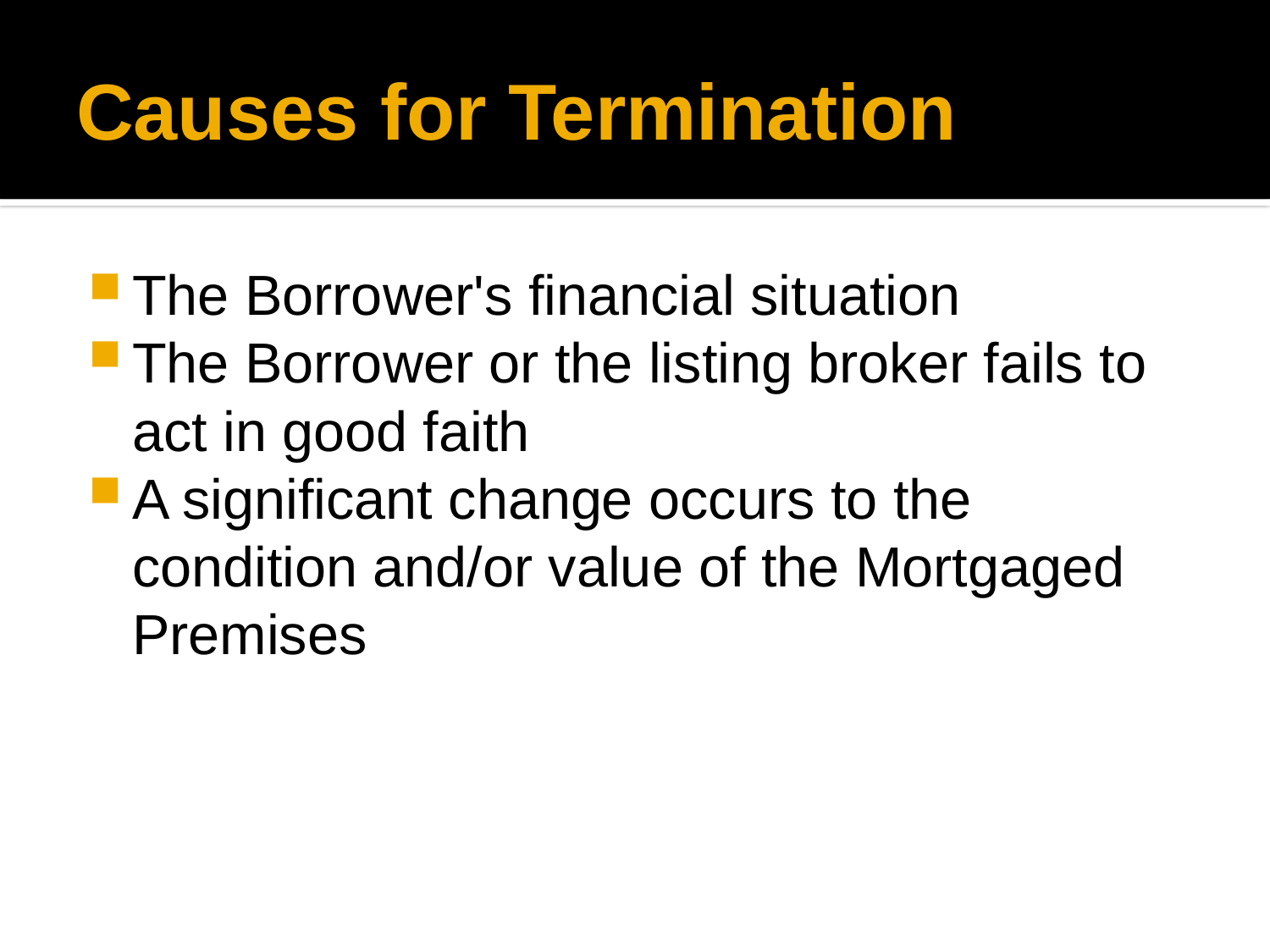

# Causes for Termination
The Borrower's financial situation
The Borrower or the listing broker fails to act in good faith
A significant change occurs to the condition and/or value of the Mortgaged Premises